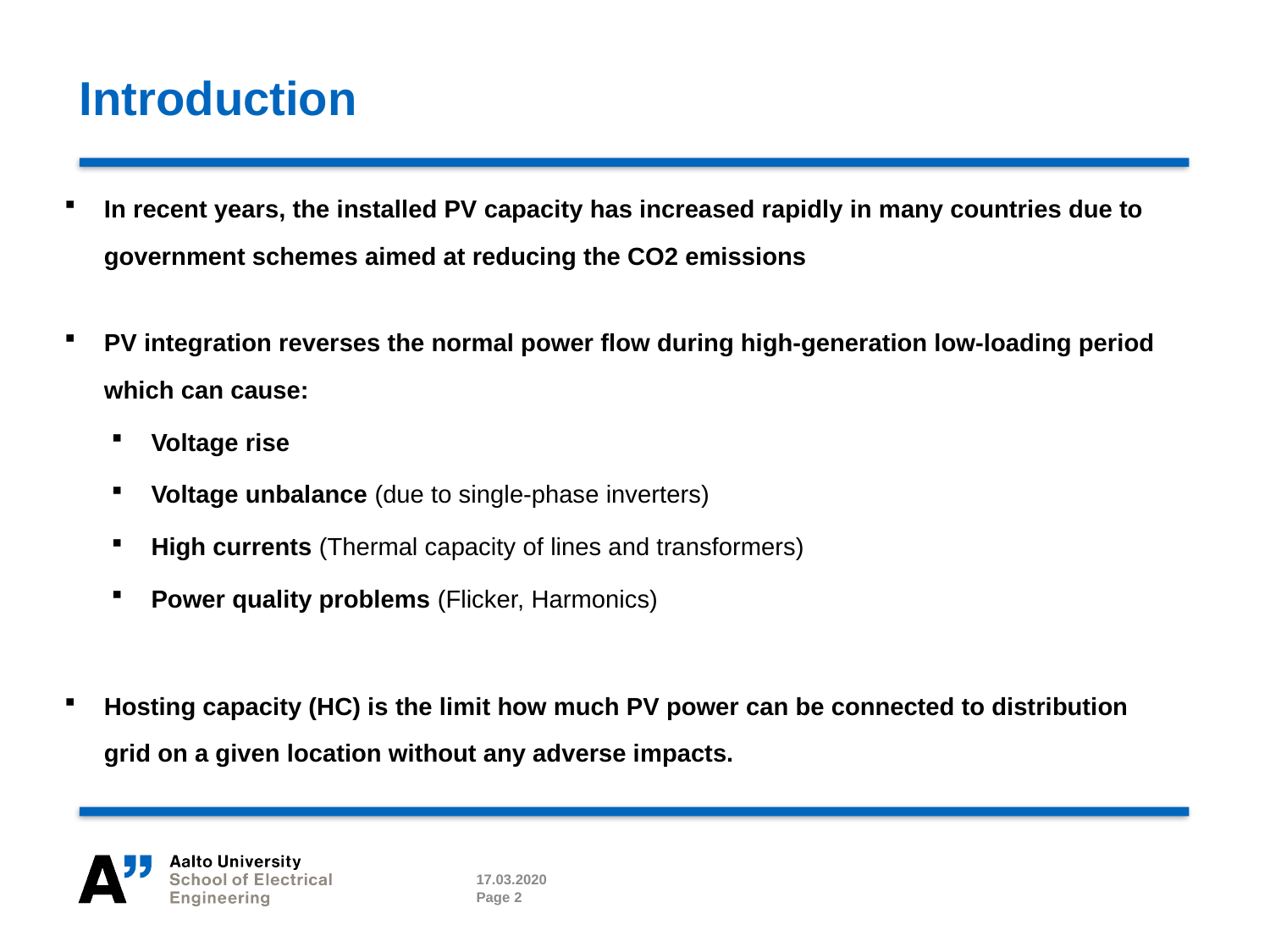

# Introduction
In recent years, the installed PV capacity has increased rapidly in many countries due to government schemes aimed at reducing the CO2 emissions

PV integration reverses the normal power flow during high-generation low-loading period which can cause:
Voltage rise
Voltage unbalance (due to single-phase inverters)
High currents (Thermal capacity of lines and transformers)
Power quality problems (Flicker, Harmonics)

Hosting capacity (HC) is the limit how much PV power can be connected to distribution grid on a given location without any adverse impacts.

17.03.2020
Page 2